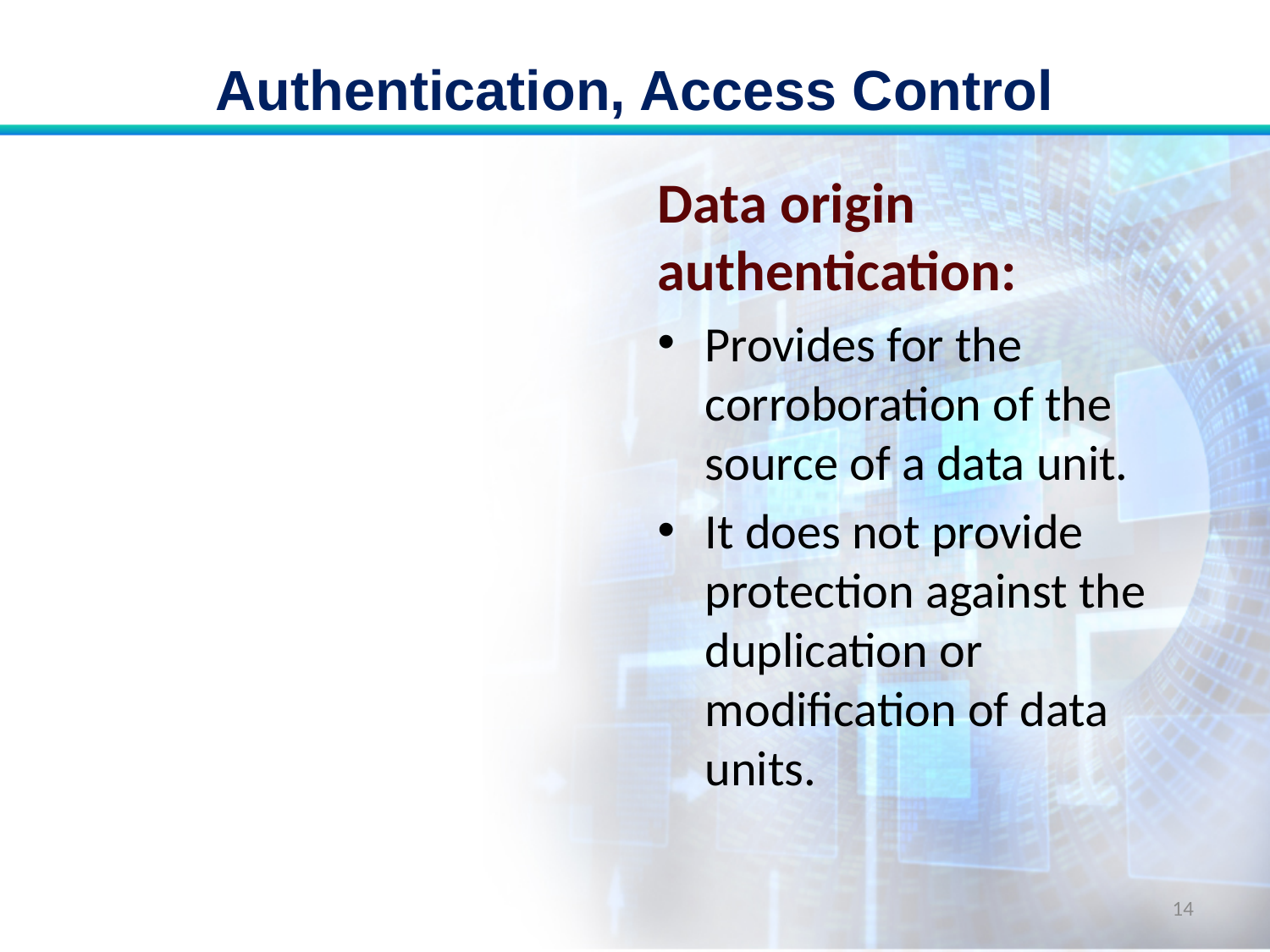

# Authentication, Access Control
Data origin authentication:
Provides for the corroboration of the source of a data unit.
It does not provide protection against the duplication or modification of data units.
14